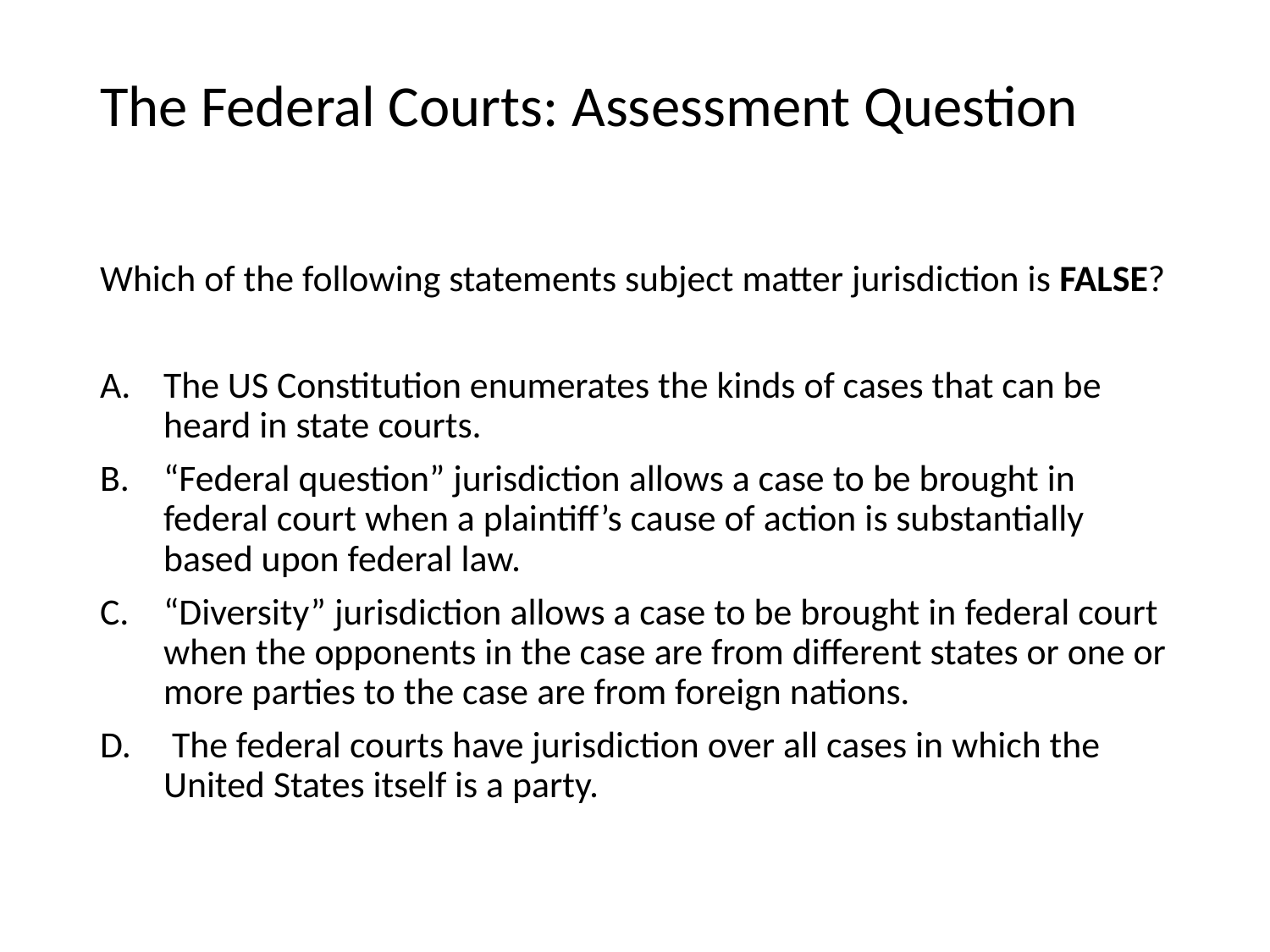

# The Federal Courts: Assessment Question
Which of the following statements subject matter jurisdiction is FALSE?

The US Constitution enumerates the kinds of cases that can be heard in state courts.
“Federal question” jurisdiction allows a case to be brought in federal court when a plaintiff’s cause of action is substantially based upon federal law.
“Diversity” jurisdiction allows a case to be brought in federal court when the opponents in the case are from different states or one or more parties to the case are from foreign nations.
 The federal courts have jurisdiction over all cases in which the United States itself is a party.